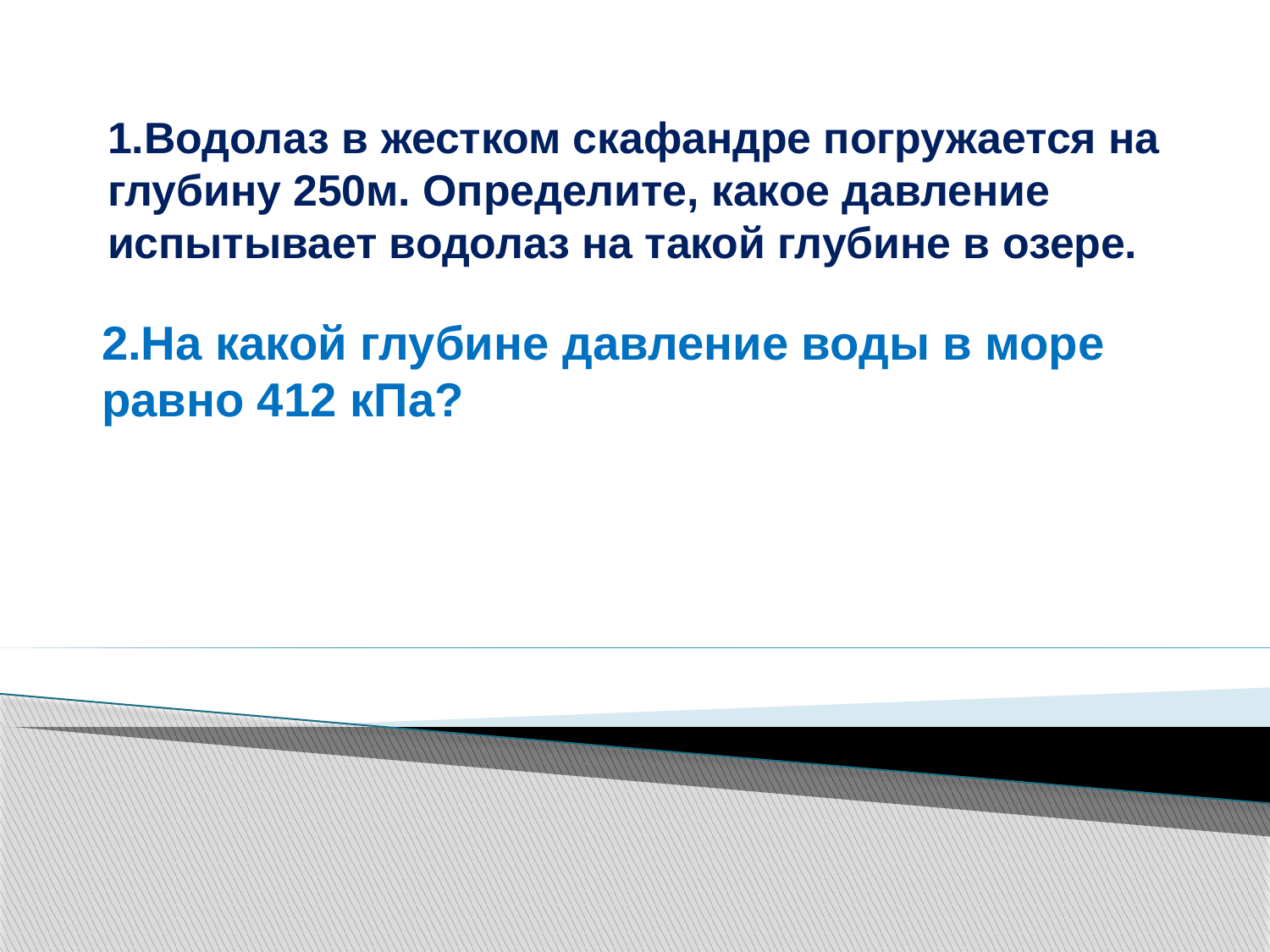

# 1.Водолаз в жестком скафандре погружается на глубину 250м. Определите, какое давление испытывает водолаз на такой глубине в озере.
2.На какой глубине давление воды в море равно 412 кПа?